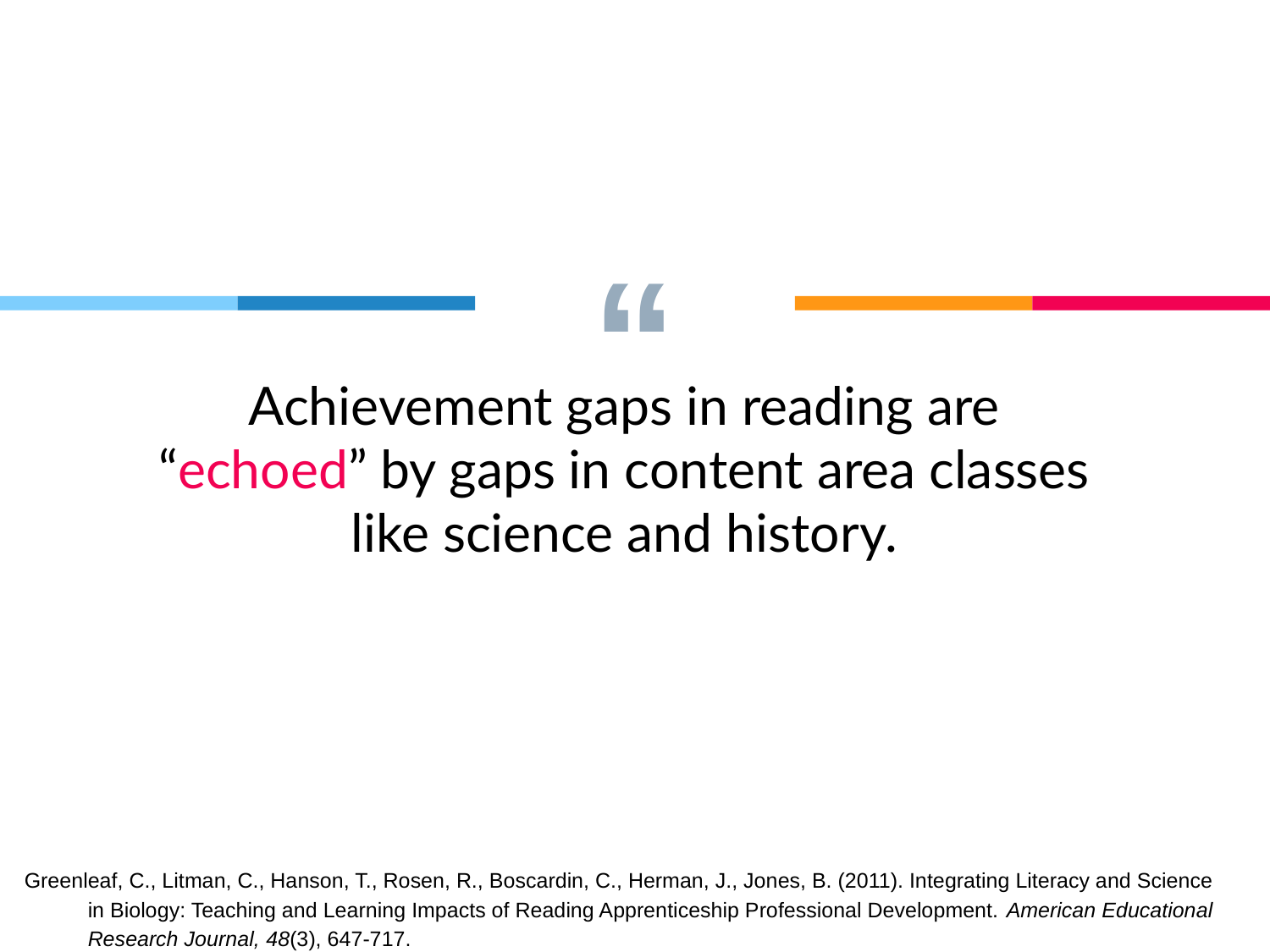

Achievement gaps in reading are “echoed” by gaps in content area classes like science and history.

Greenleaf, C., Litman, C., Hanson, T., Rosen, R., Boscardin, C., Herman, J., Jones, B. (2011). Integrating Literacy and Science
in Biology: Teaching and Learning Impacts of Reading Apprenticeship Professional Development. American Educational
Research Journal, 48(3), 647-717.